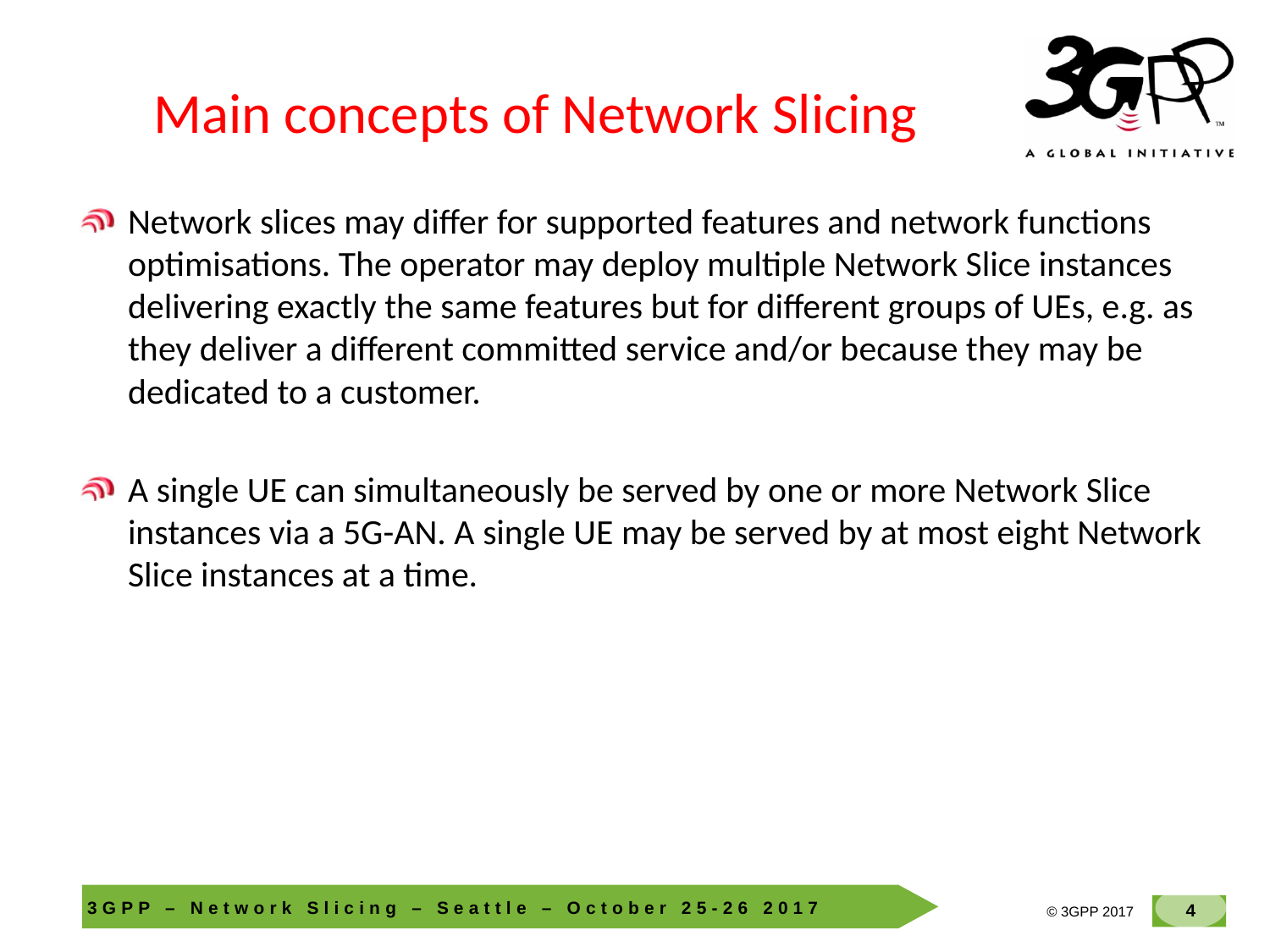

# Main concepts of Network Slicing
Network slices may differ for supported features and network functions optimisations. The operator may deploy multiple Network Slice instances delivering exactly the same features but for different groups of UEs, e.g. as they deliver a different committed service and/or because they may be dedicated to a customer.

A single UE can simultaneously be served by one or more Network Slice instances via a 5G-AN. A single UE may be served by at most eight Network Slice instances at a time.